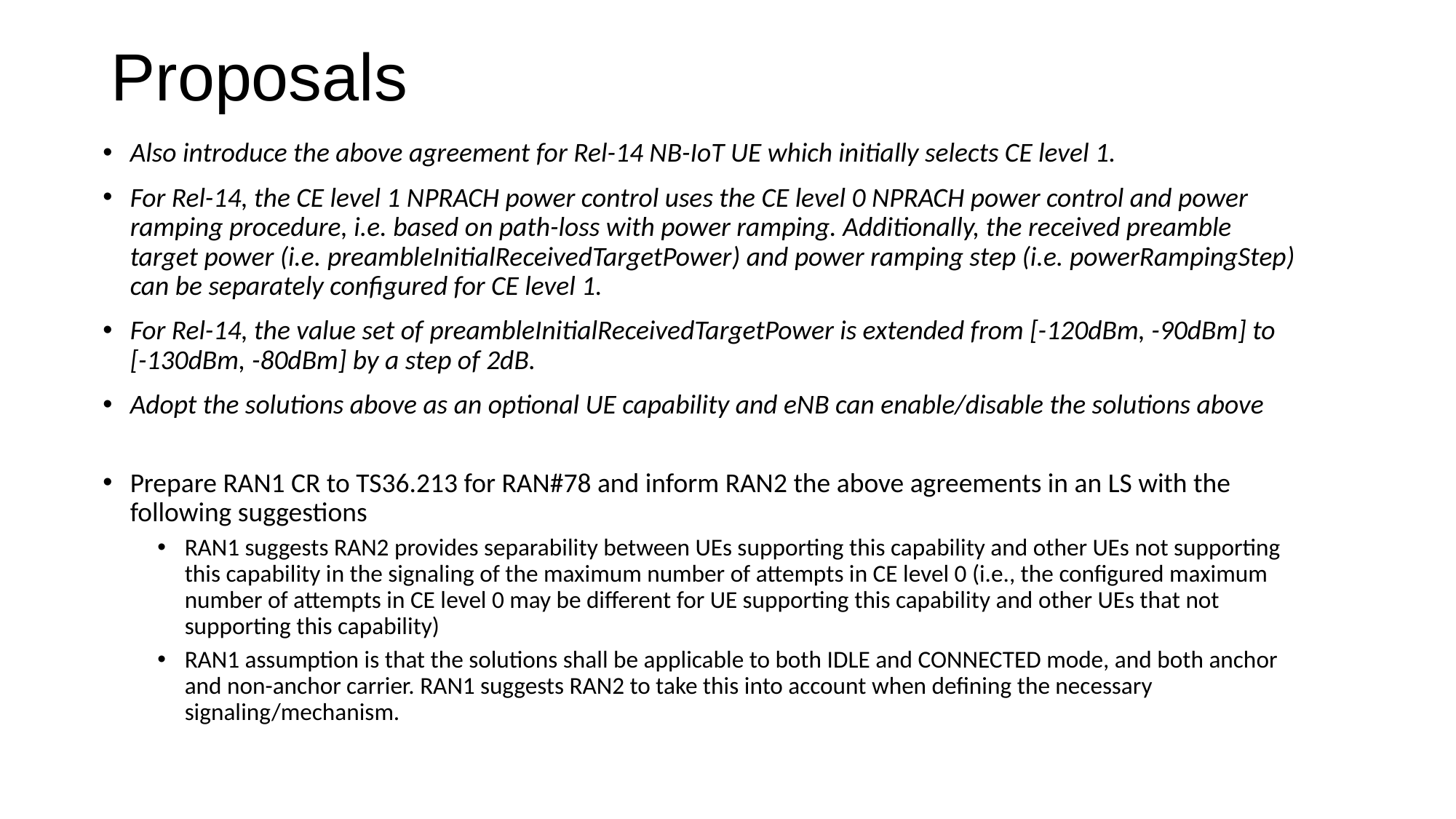

# Proposals
Also introduce the above agreement for Rel-14 NB-IoT UE which initially selects CE level 1.
For Rel-14, the CE level 1 NPRACH power control uses the CE level 0 NPRACH power control and power ramping procedure, i.e. based on path-loss with power ramping. Additionally, the received preamble target power (i.e. preambleInitialReceivedTargetPower) and power ramping step (i.e. powerRampingStep) can be separately configured for CE level 1.
For Rel-14, the value set of preambleInitialReceivedTargetPower is extended from [-120dBm, -90dBm] to [-130dBm, -80dBm] by a step of 2dB.
Adopt the solutions above as an optional UE capability and eNB can enable/disable the solutions above

Prepare RAN1 CR to TS36.213 for RAN#78 and inform RAN2 the above agreements in an LS with the following suggestions
RAN1 suggests RAN2 provides separability between UEs supporting this capability and other UEs not supporting this capability in the signaling of the maximum number of attempts in CE level 0 (i.e., the configured maximum number of attempts in CE level 0 may be different for UE supporting this capability and other UEs that not supporting this capability)
RAN1 assumption is that the solutions shall be applicable to both IDLE and CONNECTED mode, and both anchor and non-anchor carrier. RAN1 suggests RAN2 to take this into account when defining the necessary signaling/mechanism.